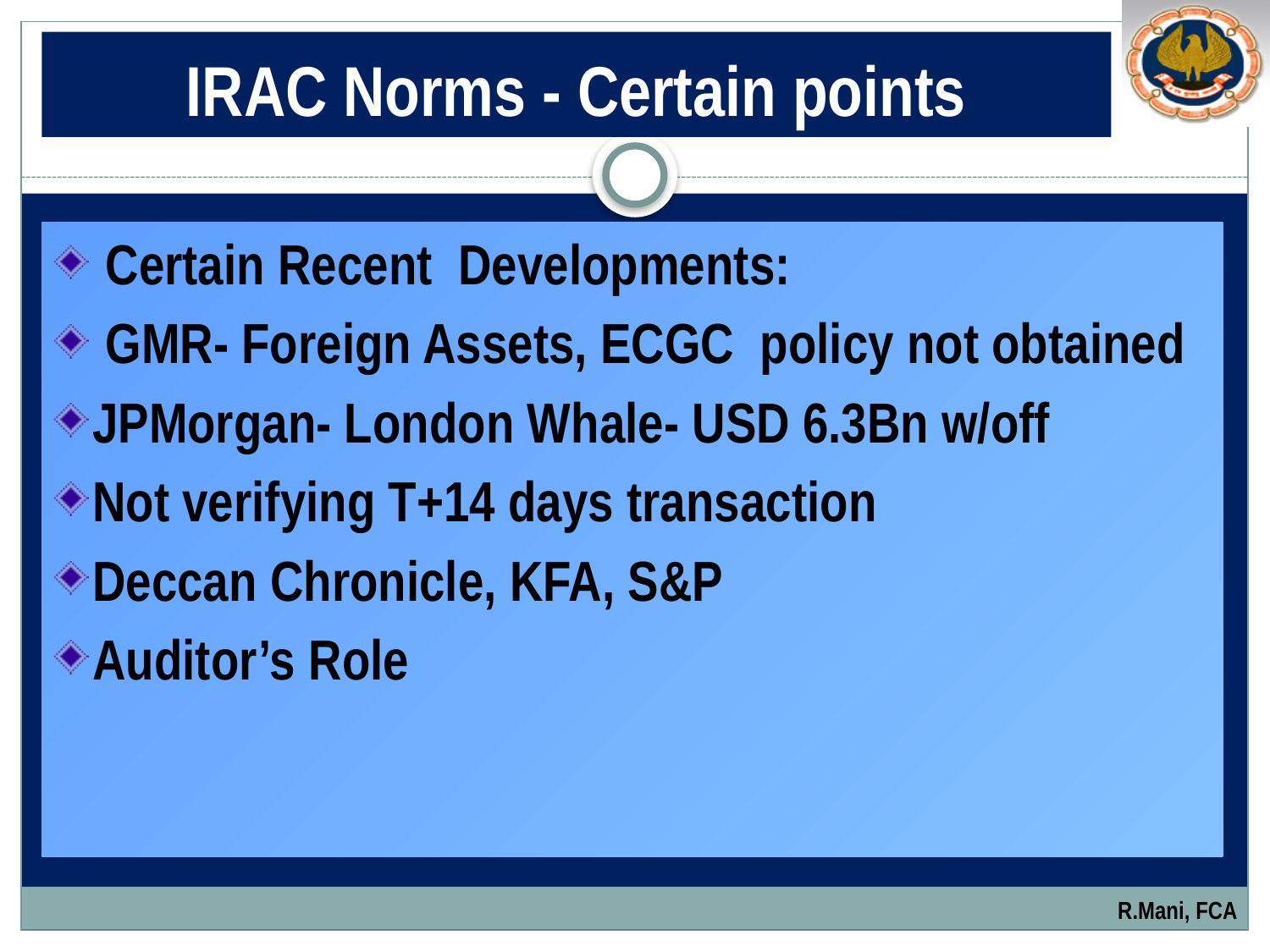

# IRAC Norms - Certain points
 Certain Recent  Developments:
 GMR- Foreign Assets, ECGC  policy not obtained
JPMorgan- London Whale- USD 6.3Bn w/off
Not verifying T+14 days transaction
Deccan Chronicle, KFA, S&P
Auditor’s Role